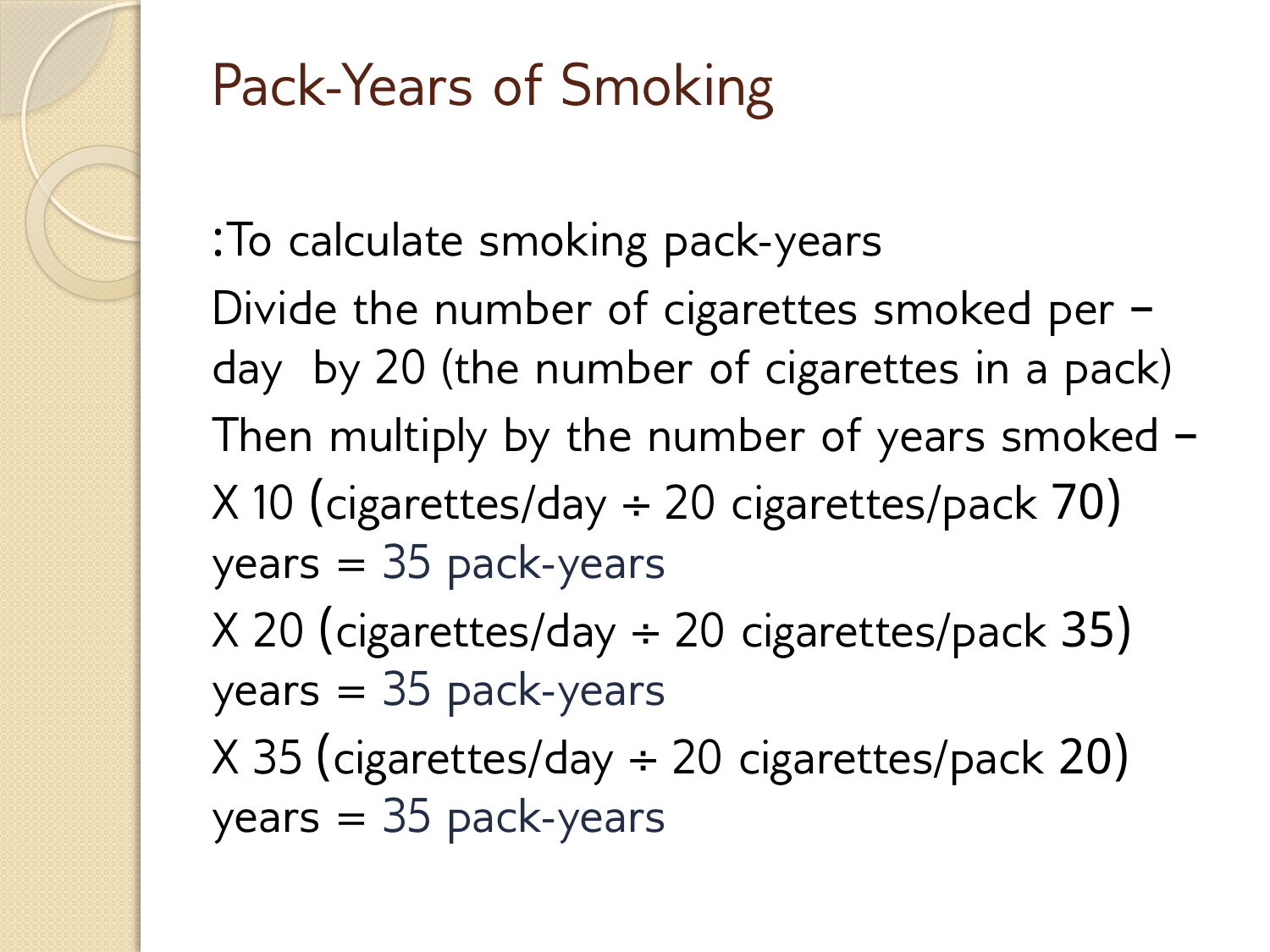

# Pack-Years of Smoking
To calculate smoking pack-years:
– Divide the number of cigarettes smoked per day  by 20 (the number of cigarettes in a pack)
– Then multiply by the number of years smoked
(70 cigarettes/day ÷ 20 cigarettes/pack) X 10 years = 35 pack-years
(35 cigarettes/day ÷ 20 cigarettes/pack) X 20 years = 35 pack-years
(20 cigarettes/day ÷ 20 cigarettes/pack) X 35 years = 35 pack-years